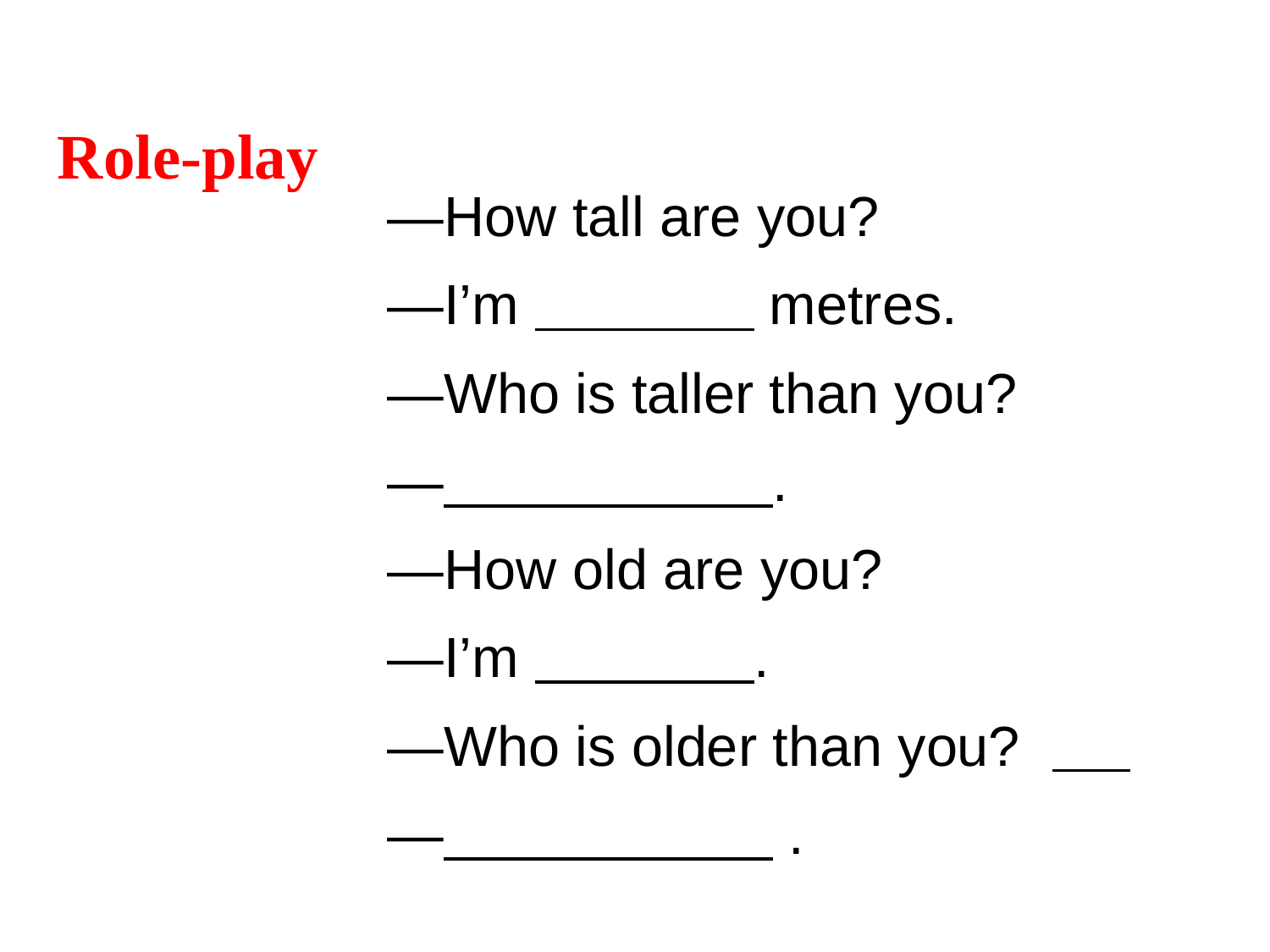

Role-play
—How tall are you?
—I’m                metres.
—Who is taller than you?
—                     .
—How old are you?
—I’m               .
—Who is older than you?
—                      .